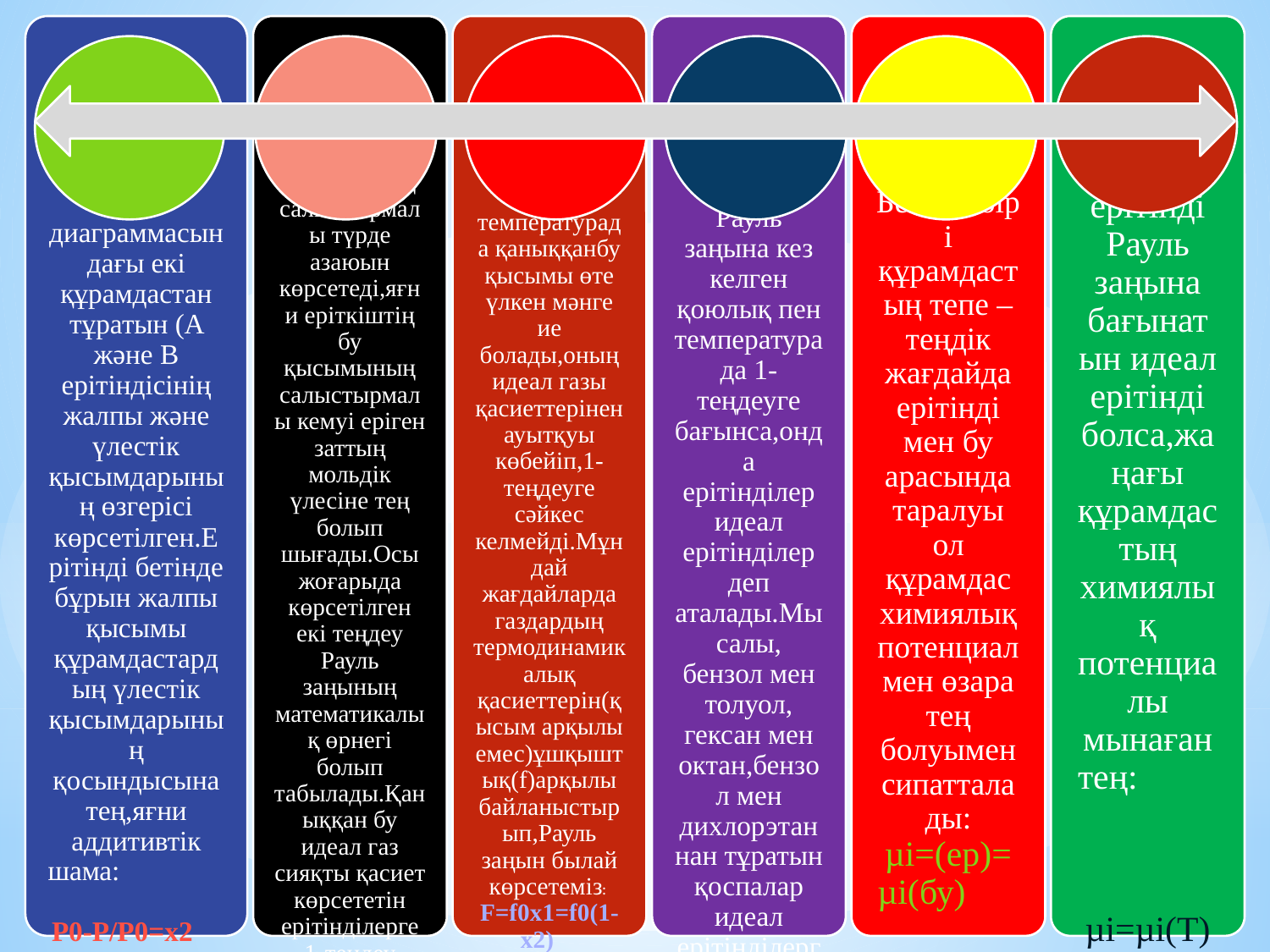

P-x диаграммасындағы екі құрамдастан тұратын (A және B ерітіндісінің жалпы және үлестік қысымдарының өзгерісі көрсетілген.Ерітінді бетінде бұрын жалпы қысымы құрамдастардың үлестік қысымдарының қосындысына тең,яғни аддитивтік шама:                                     P0-P/P0=x2
2-теңдеу бу қысымының салыстырмалы түрде азаюын көрсетеді,яғни еріткіштің бу қысымының салыстырмалы кемуі еріген заттың мольдік үлесіне тең болып шығады.Осы жоғарыда көрсетілген екі теңдеу Рауль заңының математикалық өрнегі болып табылады.Қаныққан бу идеал газ сияқты қасиет көрсететін ерітінділерге 1-теңдеу қолданылады
Жоғары температурада қаныққанбу қысымы өте үлкен мәнге ие болады,оның идеал газы қасиеттерінен ауытқуы көбейіп,1-теңдеуге сәйкес келмейді.Мұндай жағдайларда газдардың термодинамикалық қасиеттерін(қысым арқылы емес)ұшқыштық(f)арқылы байланыстырып,Рауль заңын былай көрсетеміз:  F=f0x1=f0(1-x2)
Егер ерітінді Рауль заңына кез келген қоюлық пен температурада 1-теңдеуге бағынса,онда ерітінділер идеал ерітінділер деп аталады.Мысалы, бензол мен толуол, гексан мен октан,бензол мен дихлорэтаннан тұратын қоспалар идеал ерітінділерге жатады.
Белгілі бір i құрамдастың тепе –теңдік жағдайда ерітінді мен бу арасында таралуы ол құрамдас химиялық потенциал мен өзара тең болуымен сипатталады: µi=(ep)=µi(бу)
Егер ерітінді Рауль заңына бағынатын идеал ерітінді болса,жаңағы құрамдастың химиялық потенциалы мынаған тең:                                                    µi=µi(T)+RTlnxi